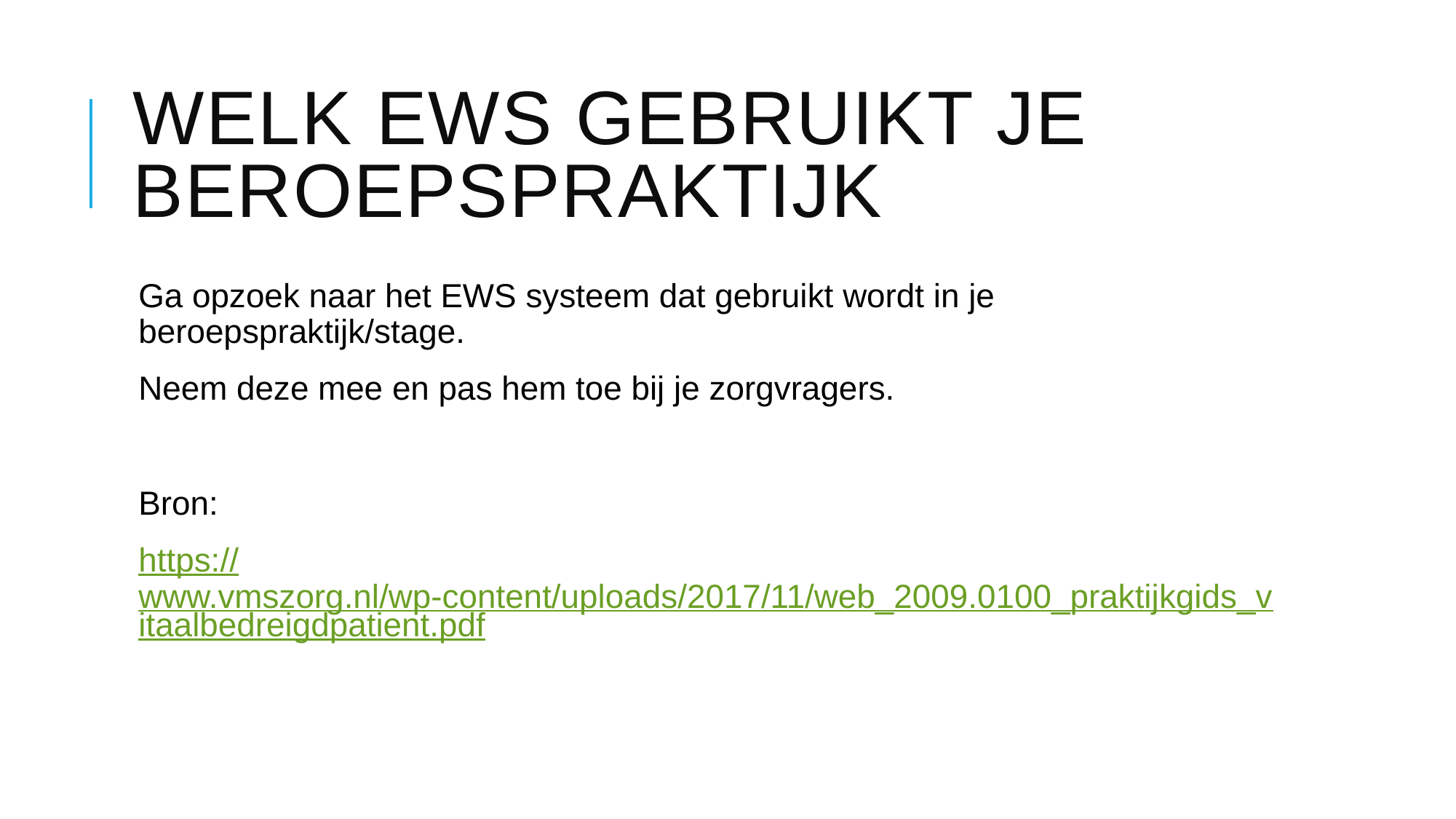

# Welk EWS gebruikt je beroepspraktijk
Ga opzoek naar het EWS systeem dat gebruikt wordt in je beroepspraktijk/stage.
Neem deze mee en pas hem toe bij je zorgvragers.

Bron:
https://www.vmszorg.nl/wp-content/uploads/2017/11/web_2009.0100_praktijkgids_vitaalbedreigdpatient.pdf